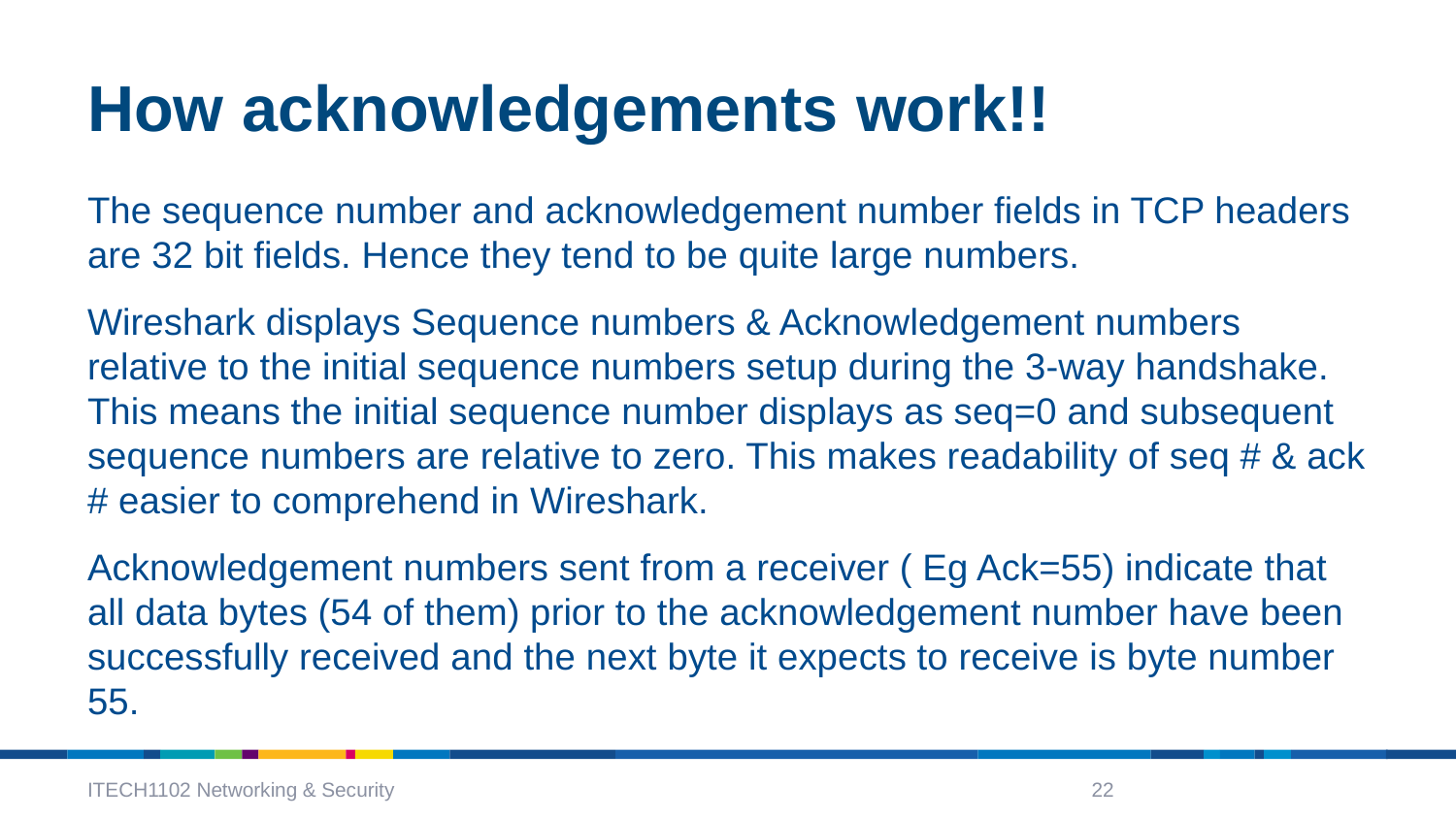

# How acknowledgements work!!
The sequence number and acknowledgement number fields in TCP headers are 32 bit fields. Hence they tend to be quite large numbers.
Wireshark displays Sequence numbers & Acknowledgement numbers relative to the initial sequence numbers setup during the 3-way handshake. This means the initial sequence number displays as seq=0 and subsequent sequence numbers are relative to zero. This makes readability of seq # & ack # easier to comprehend in Wireshark.
Acknowledgement numbers sent from a receiver ( Eg Ack=55) indicate that all data bytes (54 of them) prior to the acknowledgement number have been successfully received and the next byte it expects to receive is byte number 55.

ITECH1102 Networking & Security
22